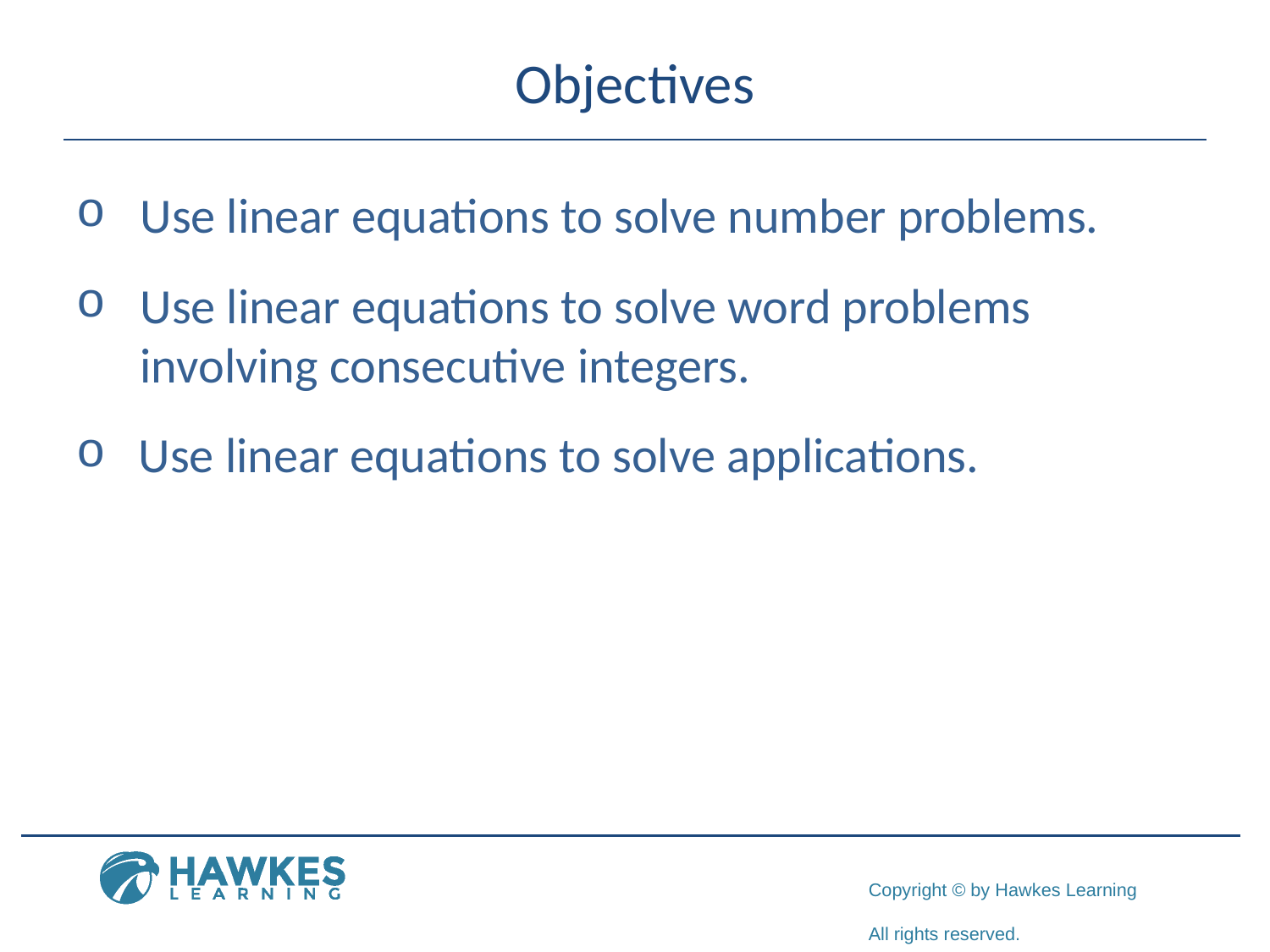

# Objectives
	Use linear equations to solve number problems.
	Use linear equations to solve word problems
	involving consecutive integers.
Use linear equations to solve applications.